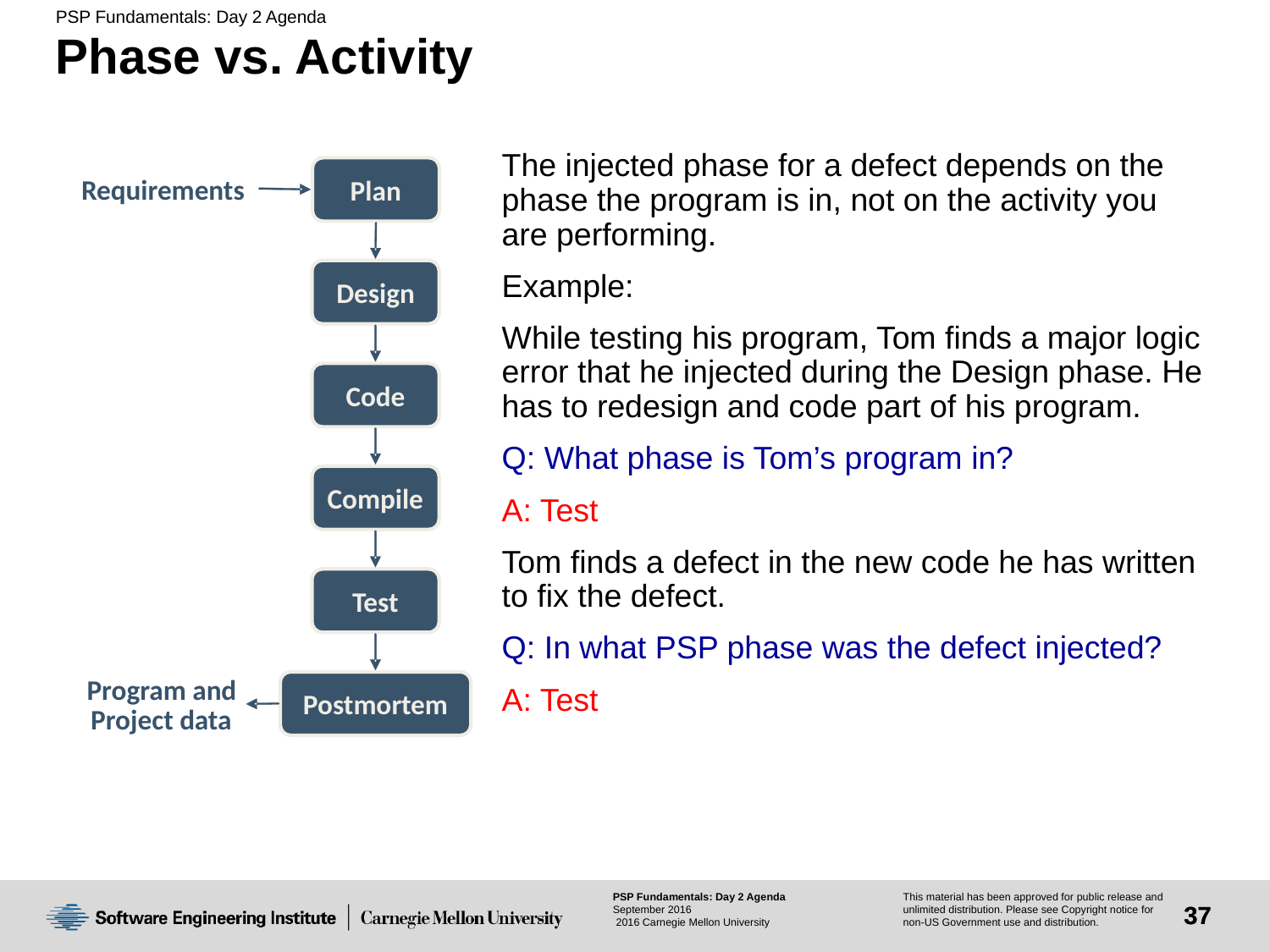

# Phase vs. Activity
The injected phase for a defect depends on the phase the program is in, not on the activity you are performing.
Example:
While testing his program, Tom finds a major logic error that he injected during the Design phase. He has to redesign and code part of his program.
Q: What phase is Tom’s program in?
A: Test
Tom finds a defect in the new code he has written to fix the defect.
Q: In what PSP phase was the defect injected?
A: Test

Plan

Design

Code

Compile

Test

Postmortem
Requirements

Program and

Project data